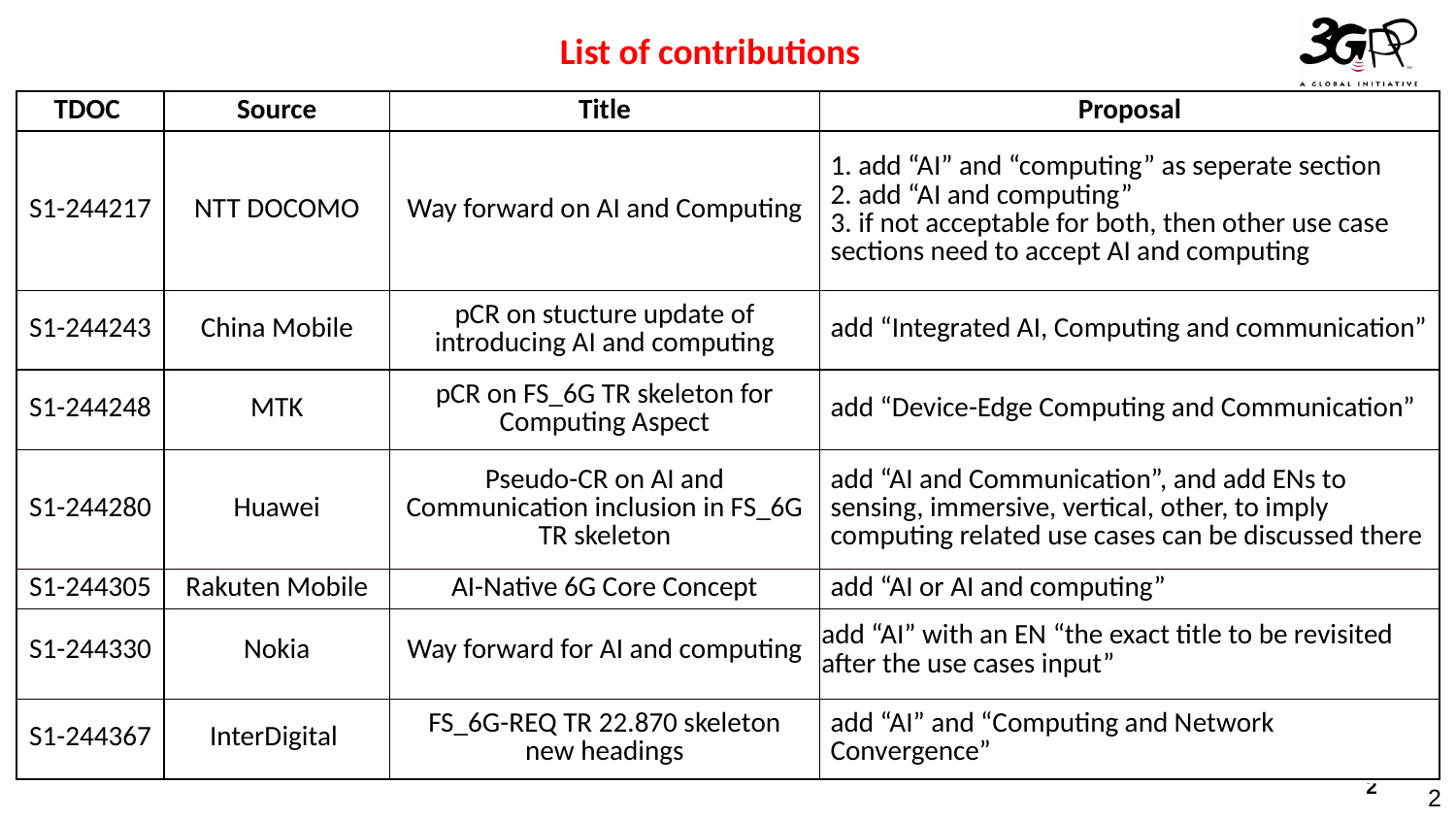

List of contributions

| TDOC | Source | Title | Proposal |
| --- | --- | --- | --- |
| S1-244217 | NTT DOCOMO | Way forward on AI and Computing | 1. add “AI” and “computing” as seperate section 2. add “AI and computing” 3. if not acceptable for both, then other use case sections need to accept AI and computing |
| S1-244243 | China Mobile | pCR on stucture update of introducing AI and computing | add “Integrated AI, Computing and communication” |
| S1-244248 | MTK | pCR on FS\_6G TR skeleton for Computing Aspect | add “Device-Edge Computing and Communication” |
| S1-244280 | Huawei | Pseudo-CR on AI and Communication inclusion in FS\_6G TR skeleton | add “AI and Communication”, and add ENs to sensing, immersive, vertical, other, to imply computing related use cases can be discussed there |
| S1-244305 | Rakuten Mobile | AI-Native 6G Core Concept | add “AI or AI and computing” |
| S1-244330 | Nokia | Way forward for AI and computing | add “AI” with an EN “the exact title to be revisited after the use cases input” |
| S1-244367 | InterDigital | FS\_6G-REQ TR 22.870 skeleton new headings | add “AI” and “Computing and Network Convergence” |